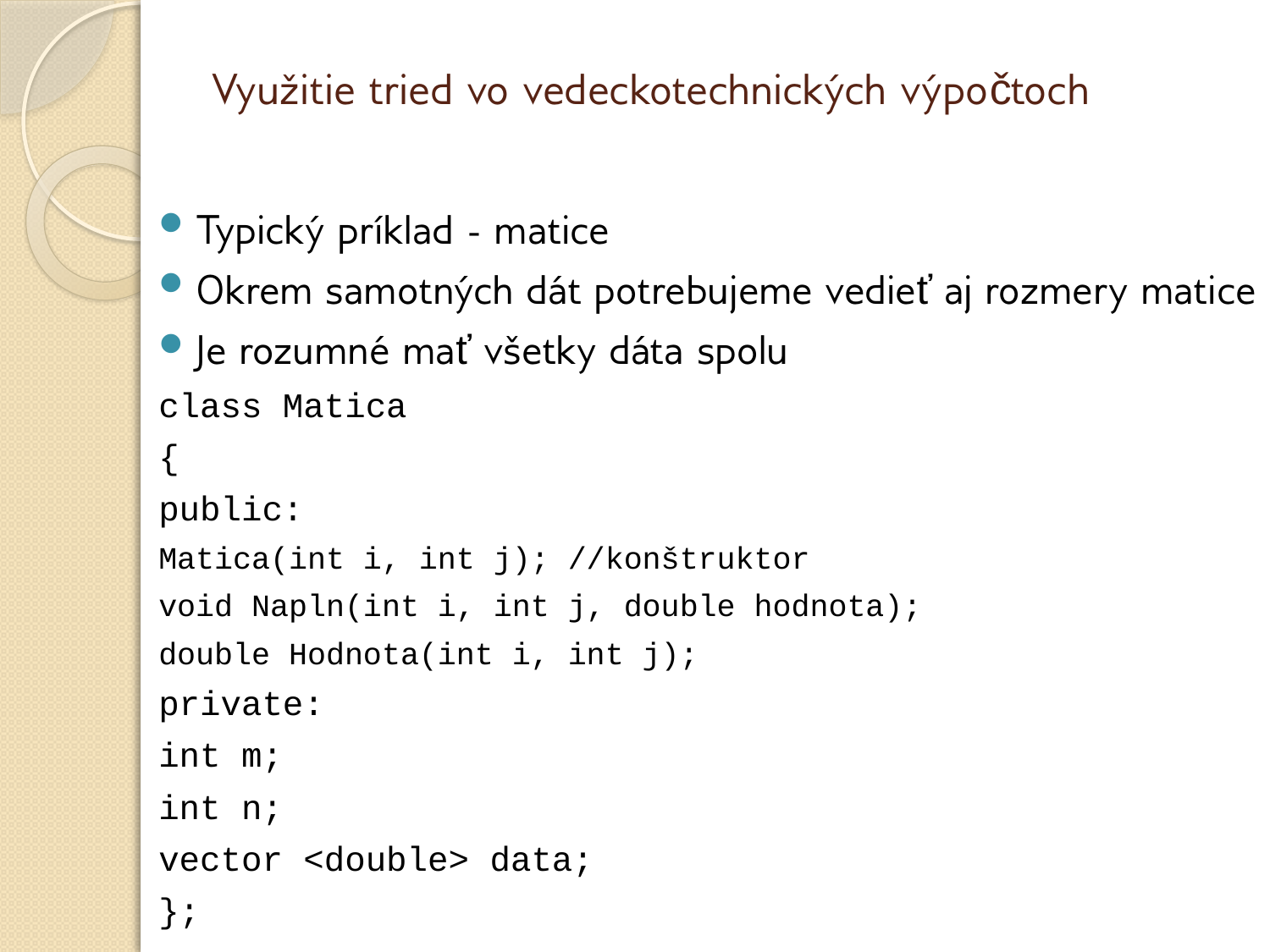

# Využitie tried vo vedeckotechnických výpočtoch
Typický príklad - matice
Okrem samotných dát potrebujeme vedieť aj rozmery matice
Je rozumné mať všetky dáta spolu
class Matica
{
public:
	Matica(int i, int j); //konštruktor
	void Napln(int i, int j, double hodnota);
	double Hodnota(int i, int j);
private:
	int m;
	int n;
	vector <double> data;
};